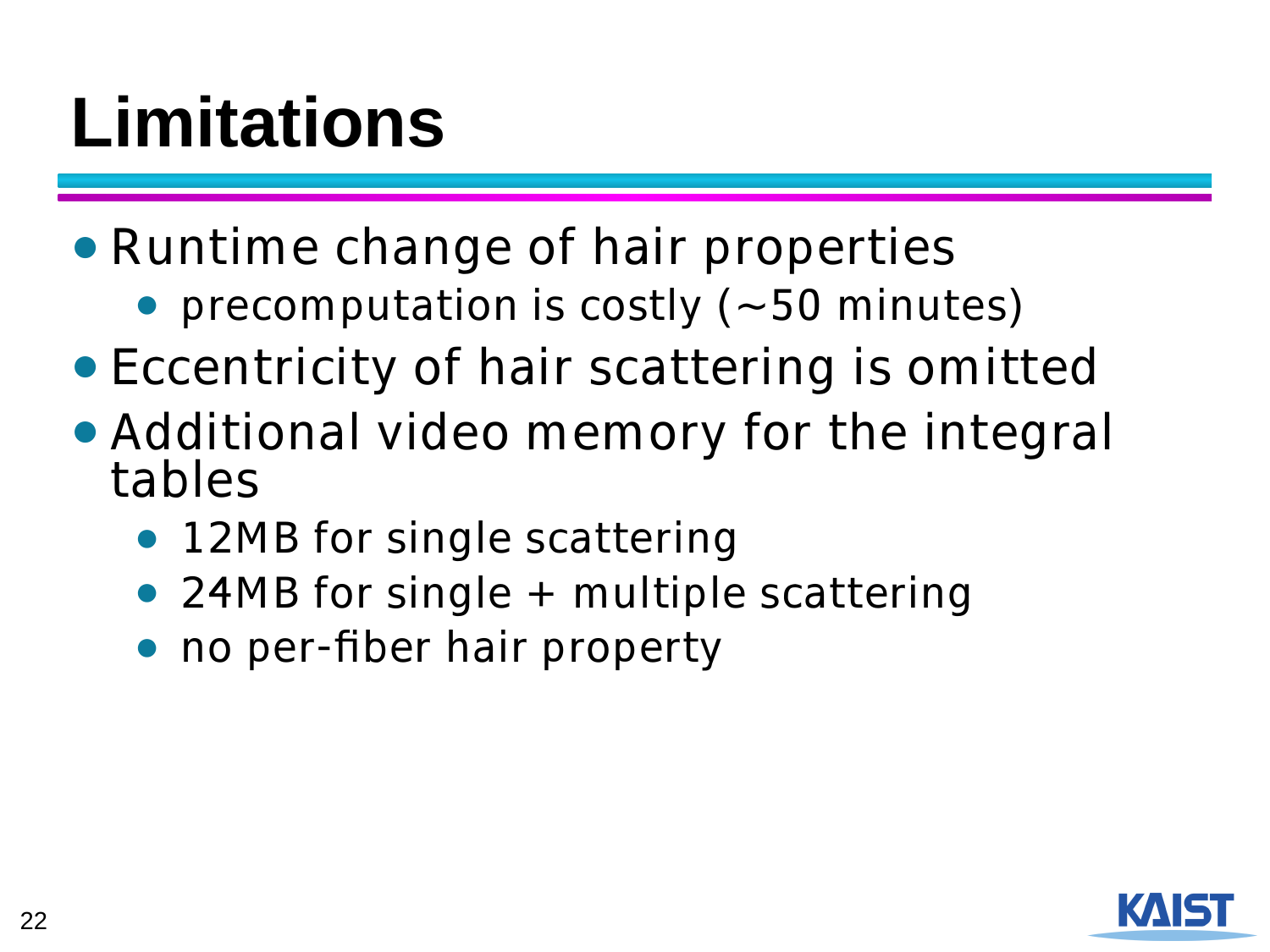

# Limitations
Runtime change of hair properties
precomputation is costly (~50 minutes)
Eccentricity of hair scattering is omitted
Additional video memory for the integral tables
12MB for single scattering
24MB for single + multiple scattering
no per-fiber hair property